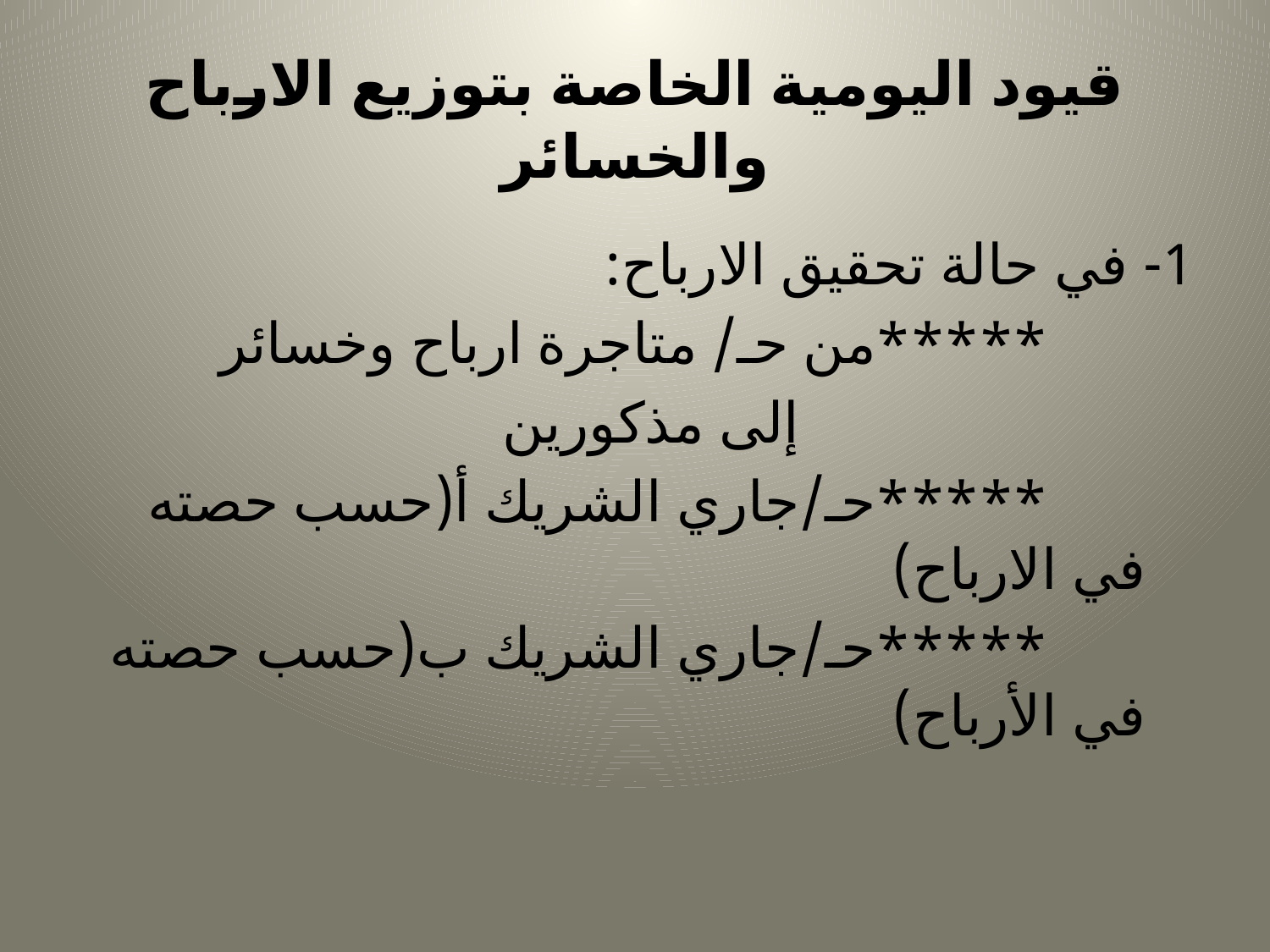

# قيود اليومية الخاصة بتوزيع الارباح والخسائر
1- في حالة تحقيق الارباح:
          *****من حـ/ متاجرة ارباح وخسائر
                           إلى مذكورين
          *****حـ/جاري الشريك أ(حسب حصته في الارباح)
          *****حـ/جاري الشريك ب(حسب حصته في الأرباح)